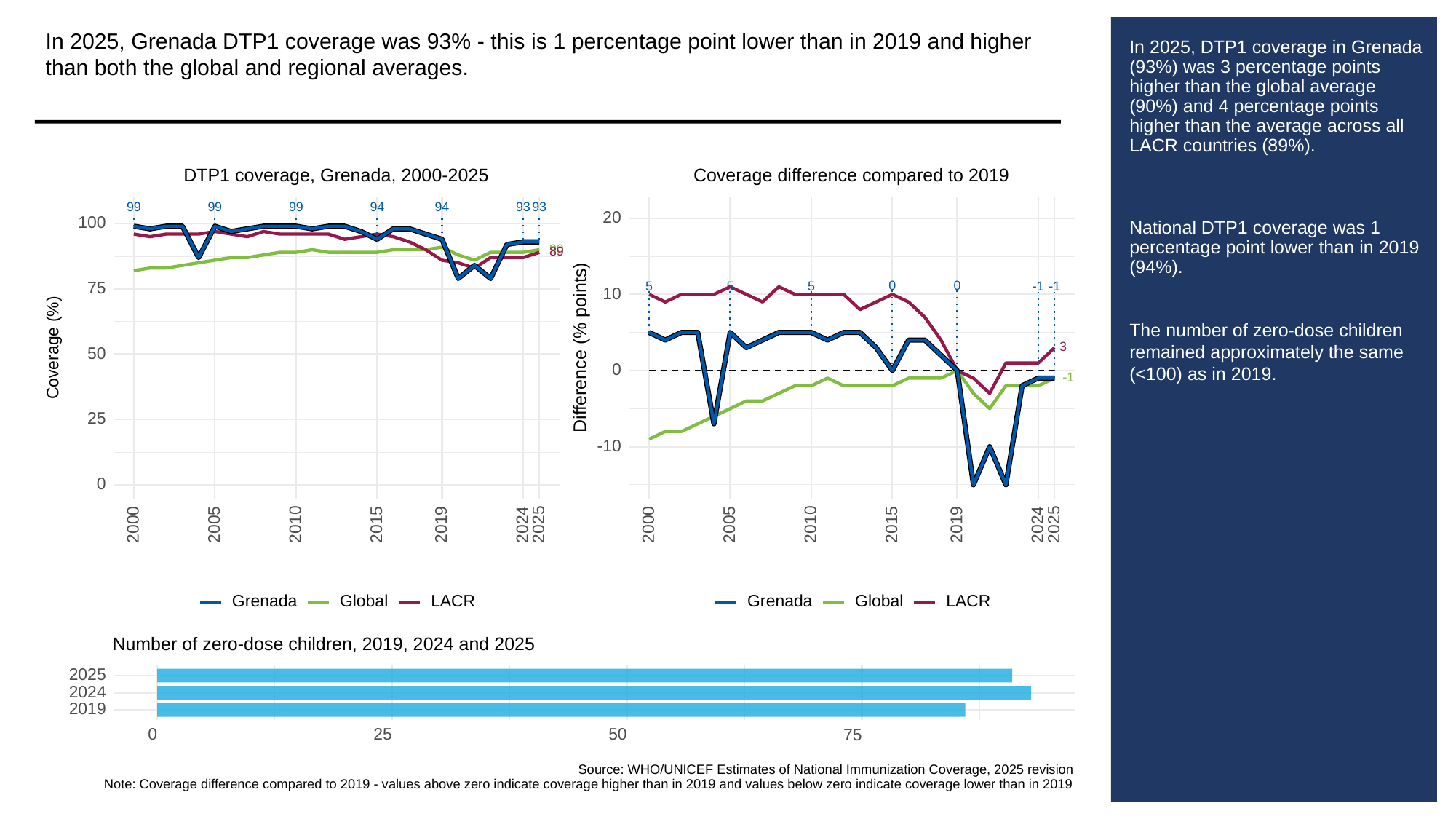

In 2025, Grenada DTP1 coverage was 93% - this is 1 percentage point lower than in 2019 and higher than both the global and regional averages.
# In 2025, DTP1 coverage in Grenada (93%) was 3 percentage points higher than the global average (90%) and 4 percentage points higher than the average across all LACR countries (89%).

National DTP1 coverage was 1 percentage point lower than in 2019 (94%).

The number of zero-dose children remained approximately the same (<100) as in 2019.

DTP1 coverage, Grenada, 2000-2025
Coverage difference compared to 2019

93
93
99
99
99
94
94
20
100

90

89

0
0
-1
-1
5
5
5
75

10

Difference (% points)
Coverage (%)
3
50

0

-1

25

-10

0

2000
2005
2010
2015
2019
2024
2025
2000
2005
2010
2015
2019
2024
2025
Grenada
Global
LACR
Grenada
Global
LACR

Number of zero-dose children, 2019, 2024 and 2025

2025

2024

2019

0
25
50
75
Source: WHO/UNICEF Estimates of National Immunization Coverage, 2025 revision
Note: Coverage difference compared to 2019 - values above zero indicate coverage higher than in 2019 and values below zero indicate coverage lower than in 2019